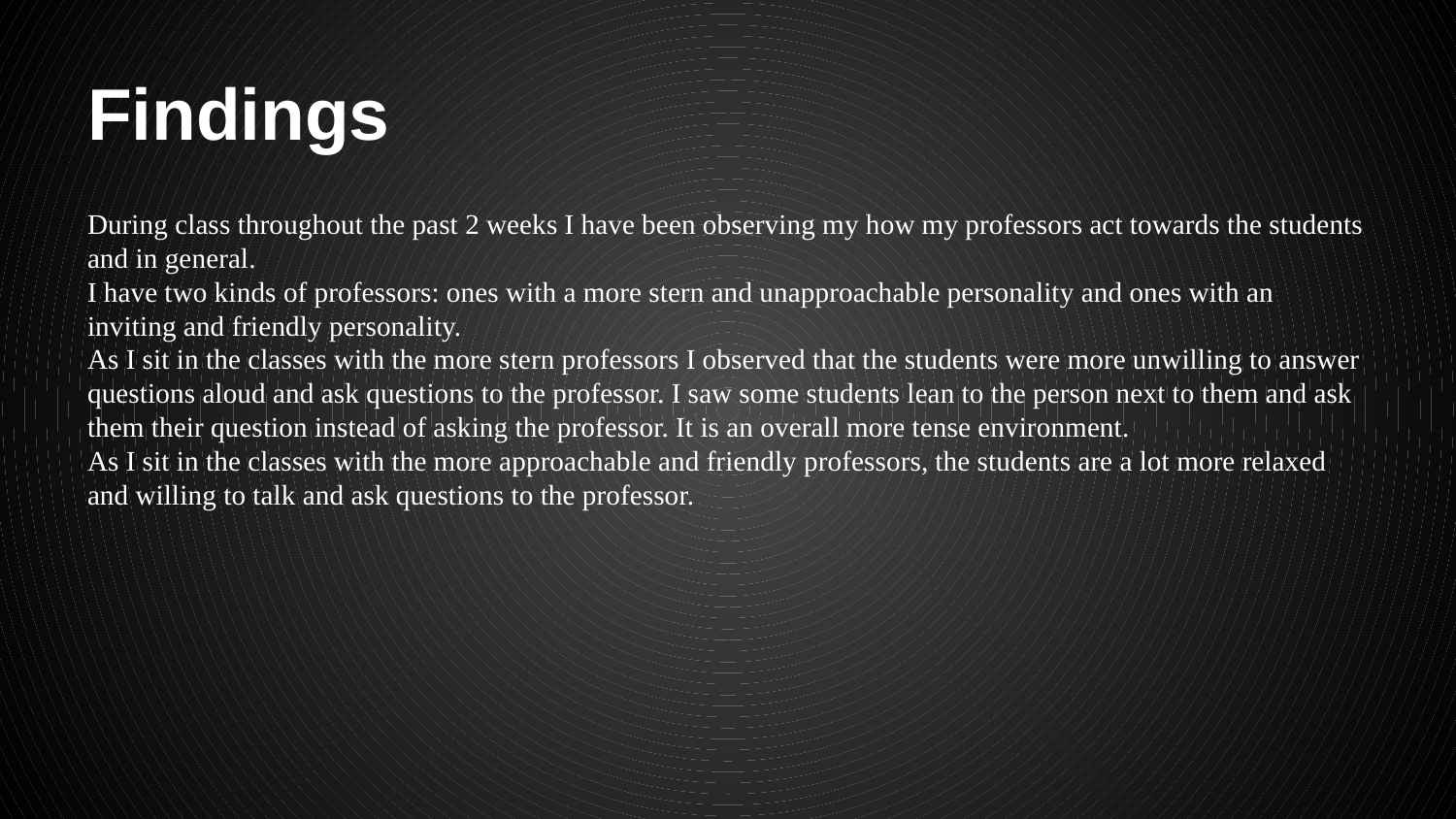

# Findings
During class throughout the past 2 weeks I have been observing my how my professors act towards the students and in general.
I have two kinds of professors: ones with a more stern and unapproachable personality and ones with an inviting and friendly personality.
As I sit in the classes with the more stern professors I observed that the students were more unwilling to answer questions aloud and ask questions to the professor. I saw some students lean to the person next to them and ask them their question instead of asking the professor. It is an overall more tense environment.
As I sit in the classes with the more approachable and friendly professors, the students are a lot more relaxed and willing to talk and ask questions to the professor.